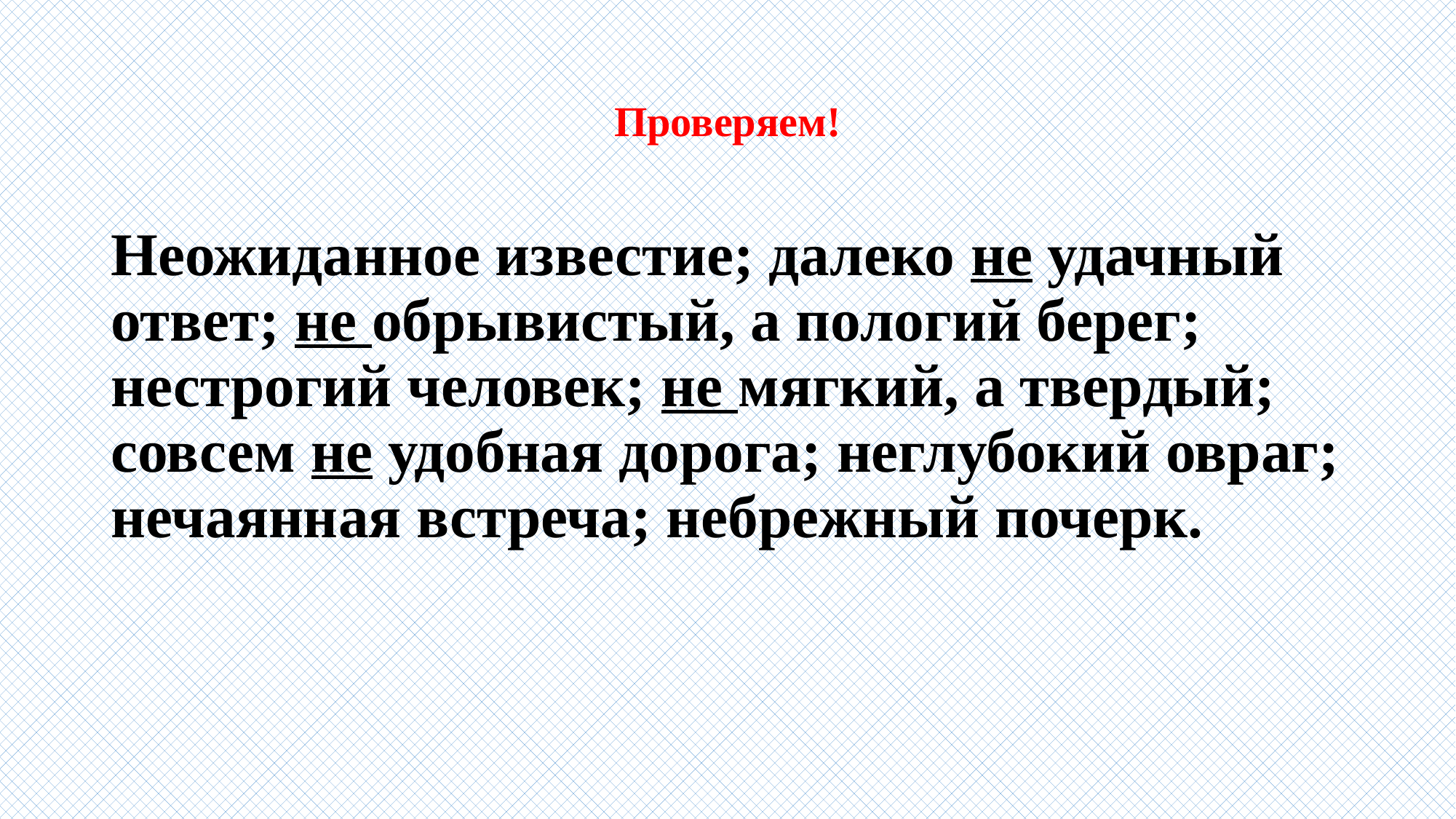

# Проверяем!
Неожиданное известие; далеко не удачный ответ; не обрывистый, а пологий берег; нестрогий человек; не мягкий, а твердый; совсем не удобная дорога; неглубокий овраг; нечаянная встреча; небрежный почерк.